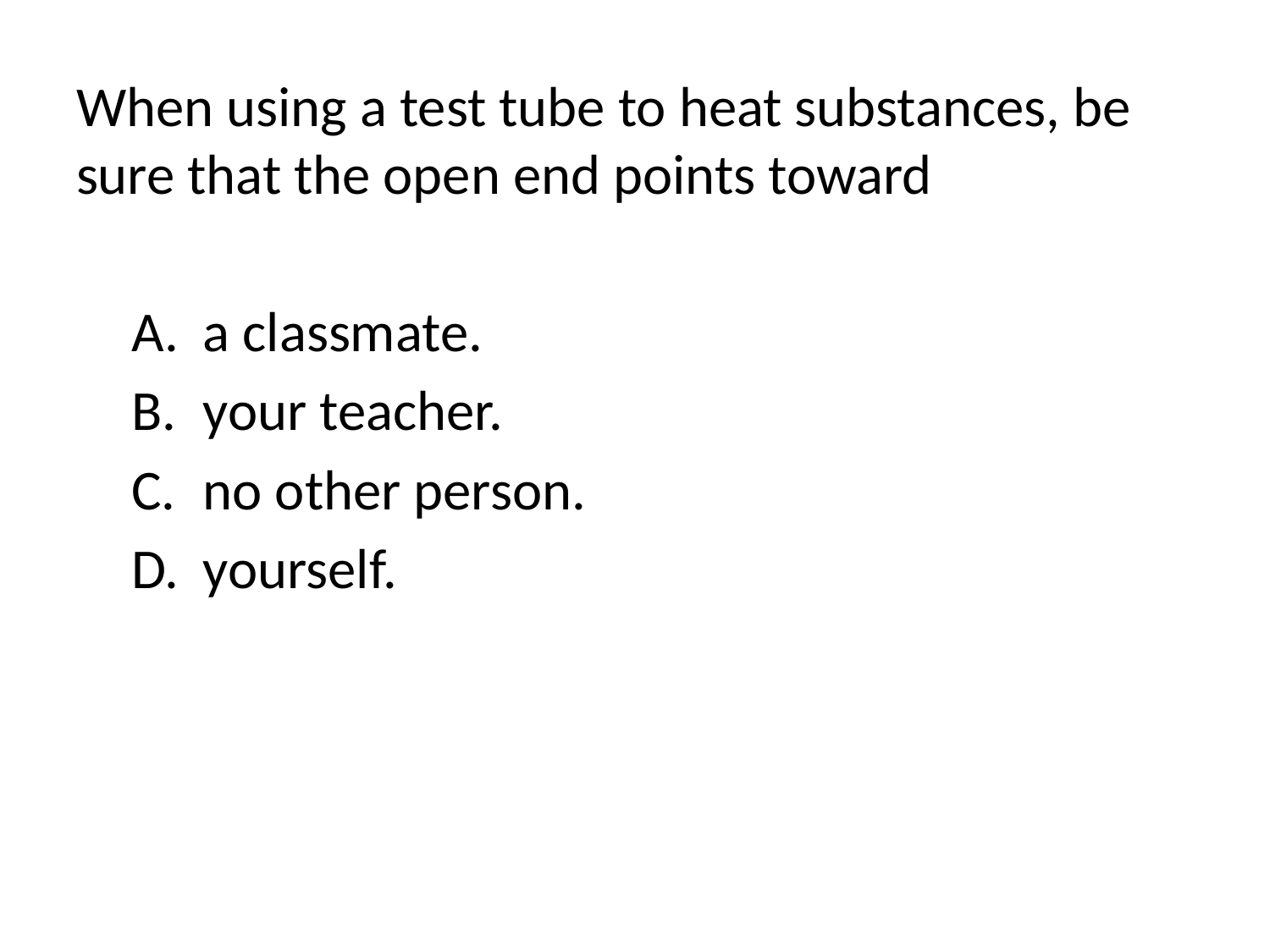

When using a test tube to heat substances, be sure that the open end points toward

a classmate.
your teacher.
no other person.
yourself.